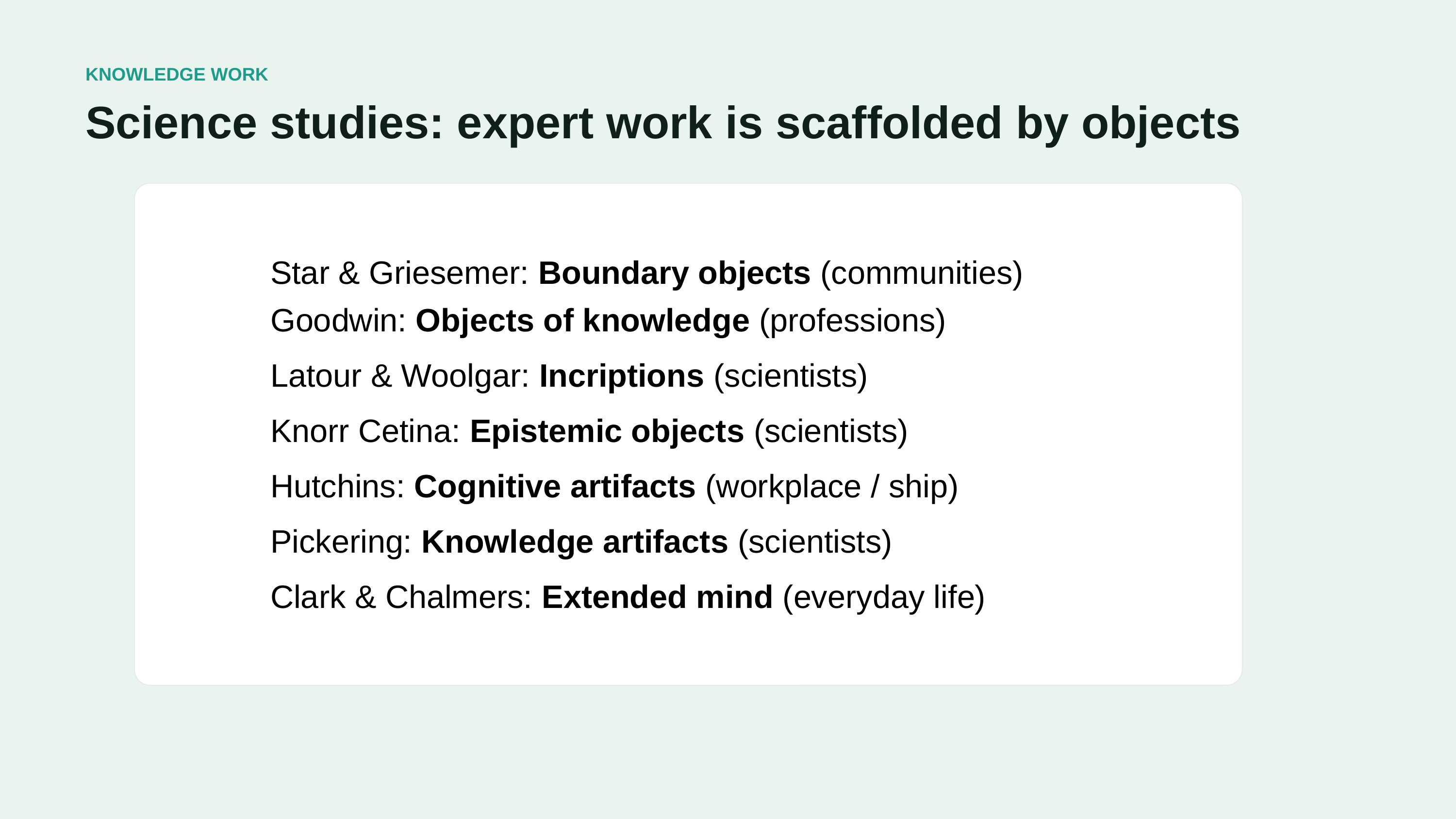

KNOWLEDGE WORK
Science studies: expert work is scaffolded by objects

Star & Griesemer: Boundary objects (communities)
Goodwin: Objects of knowledge (professions)
Latour & Woolgar: Incriptions (scientists)
Knorr Cetina: Epistemic objects (scientists)
Hutchins: Cognitive artifacts (workplace / ship)
Pickering: Knowledge artifacts (scientists)
Clark & Chalmers: Extended mind (everyday life)